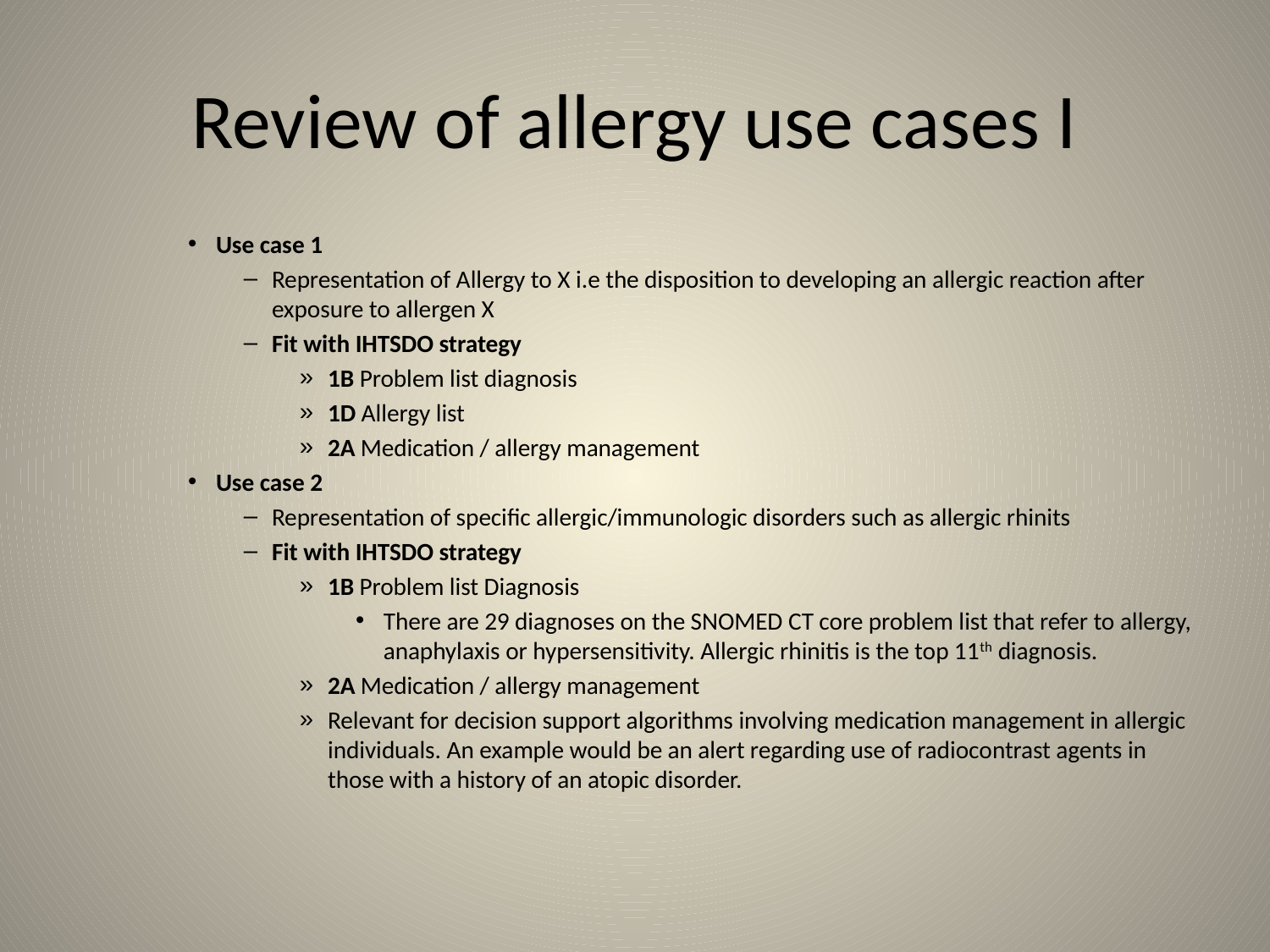

# Review of allergy use cases I
Use case 1
Representation of Allergy to X i.e the disposition to developing an allergic reaction after exposure to allergen X
Fit with IHTSDO strategy
1B Problem list diagnosis
1D Allergy list
2A Medication / allergy management
Use case 2
Representation of specific allergic/immunologic disorders such as allergic rhinits
Fit with IHTSDO strategy
1B Problem list Diagnosis
There are 29 diagnoses on the SNOMED CT core problem list that refer to allergy, anaphylaxis or hypersensitivity. Allergic rhinitis is the top 11th diagnosis.
2A Medication / allergy management
Relevant for decision support algorithms involving medication management in allergic individuals. An example would be an alert regarding use of radiocontrast agents in those with a history of an atopic disorder.